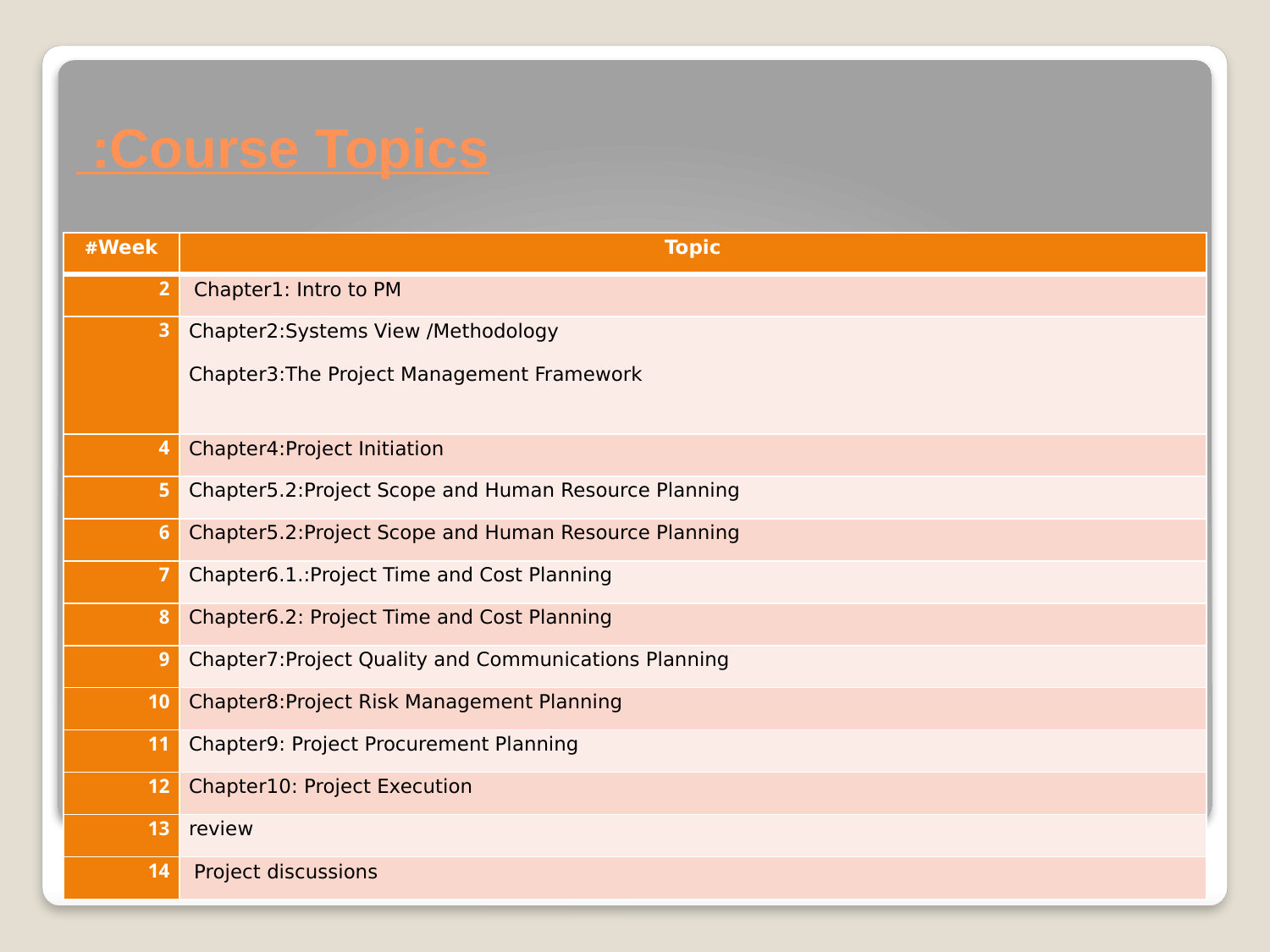

# Course Topics:
| Week# | Topic |
| --- | --- |
| 2 | Chapter1: Intro to PM |
| 3 | Chapter2:Systems View /Methodology Chapter3:The Project Management Framework |
| 4 | Chapter4:Project Initiation |
| 5 | Chapter5.2:Project Scope and Human Resource Planning |
| 6 | Chapter5.2:Project Scope and Human Resource Planning |
| 7 | Chapter6.1.:Project Time and Cost Planning |
| 8 | Chapter6.2: Project Time and Cost Planning |
| 9 | Chapter7:Project Quality and Communications Planning |
| 10 | Chapter8:Project Risk Management Planning |
| 11 | Chapter9: Project Procurement Planning |
| 12 | Chapter10: Project Execution |
| 13 | review |
| 14 | Project discussions |